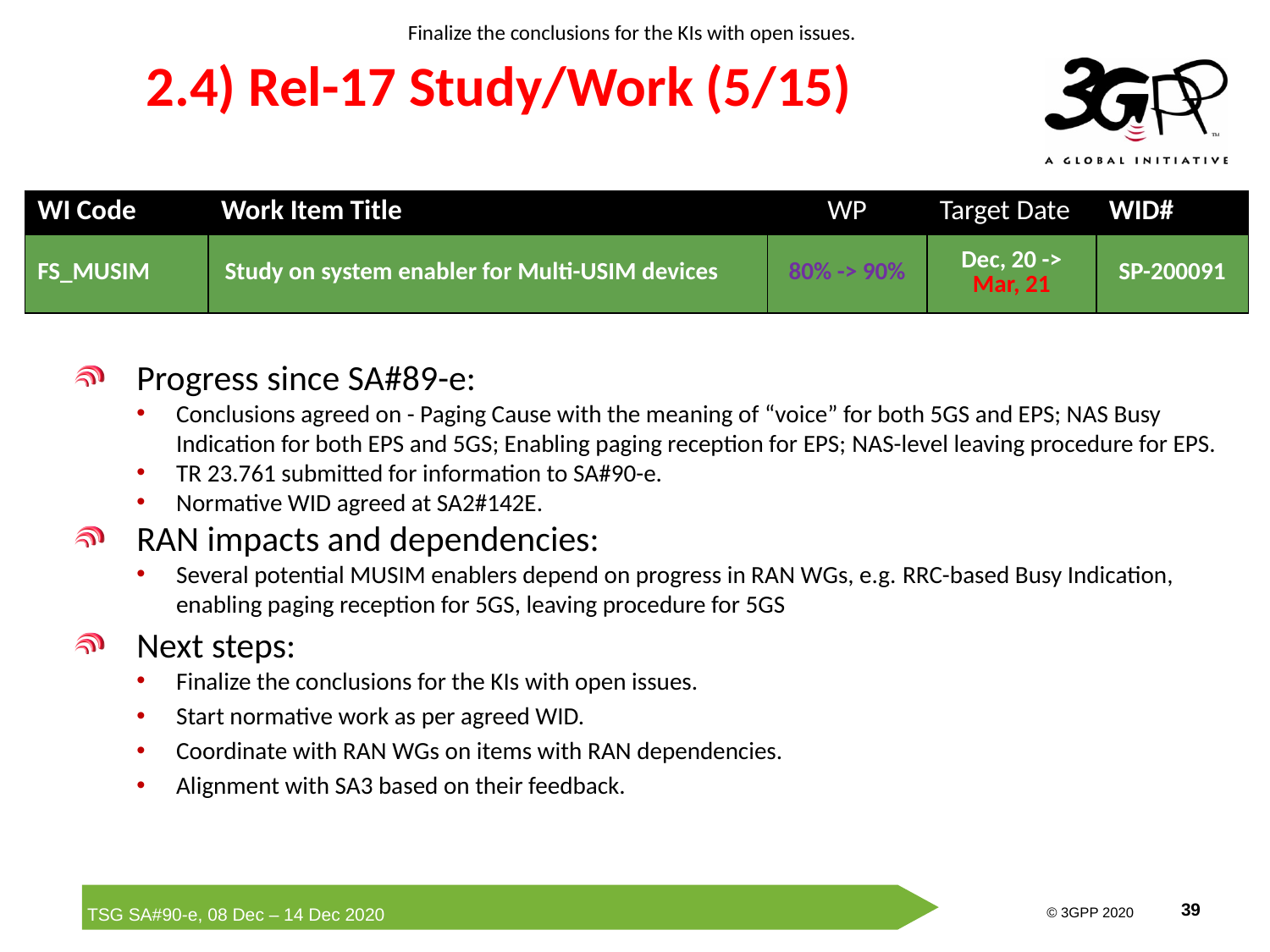

Finalize the conclusions for the KIs with open issues.
# 2.4) Rel-17 Study/Work (5/15)
| WI Code | Work Item Title | WP | Target Date | WID# |
| --- | --- | --- | --- | --- |
| FS\_MUSIM | Study on system enabler for Multi-USIM devices | 80% -> 90% | Dec, 20 -> Mar, 21 | SP-200091 |
Progress since SA#89-e:
Conclusions agreed on - Paging Cause with the meaning of “voice” for both 5GS and EPS; NAS Busy Indication for both EPS and 5GS; Enabling paging reception for EPS; NAS-level leaving procedure for EPS.
TR 23.761 submitted for information to SA#90-e.
Normative WID agreed at SA2#142E.
RAN impacts and dependencies:
Several potential MUSIM enablers depend on progress in RAN WGs, e.g. RRC-based Busy Indication, enabling paging reception for 5GS, leaving procedure for 5GS
Next steps:
Finalize the conclusions for the KIs with open issues.
Start normative work as per agreed WID.
Coordinate with RAN WGs on items with RAN dependencies.
Alignment with SA3 based on their feedback.